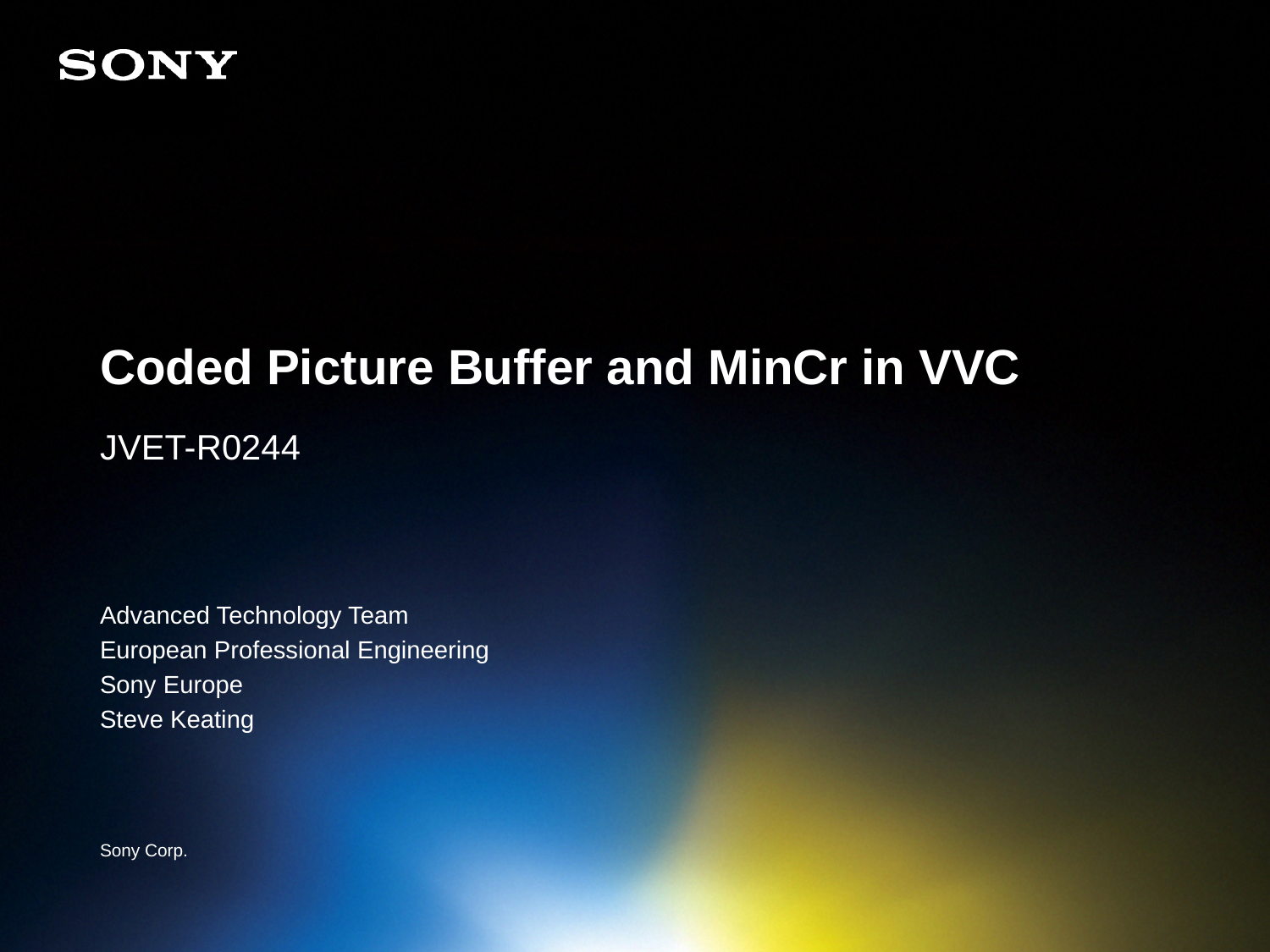

# Coded Picture Buffer and MinCr in VVC
JVET-R0244
Advanced Technology Team
European Professional Engineering
Sony Europe
Steve Keating
Sony Corp.